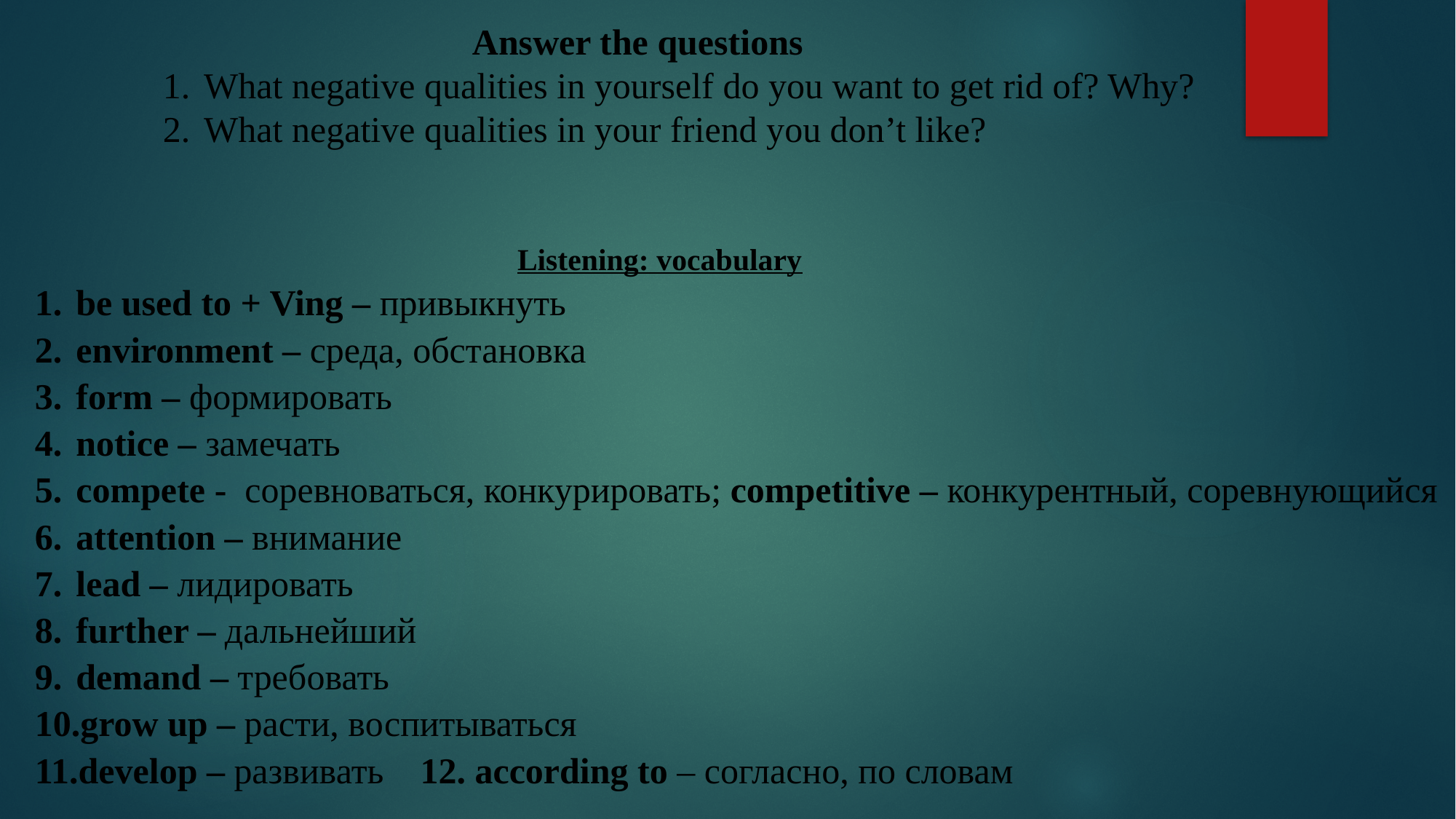

Answer the questions
What negative qualities in yourself do you want to get rid of? Why?
What negative qualities in your friend you don’t like?
                                                        Listening: vocabulary
be used to + Ving – привыкнуть
environment – среда, обстановка
form – формировать
notice – замечать
compete -  соревноваться, конкурировать; competitive – конкурентный, соревнующийся
attention – внимание
lead – лидировать
further – дальнейший
demand – требовать
grow up – расти, воспитываться
develop – развивать    12. according to – согласно, по словам